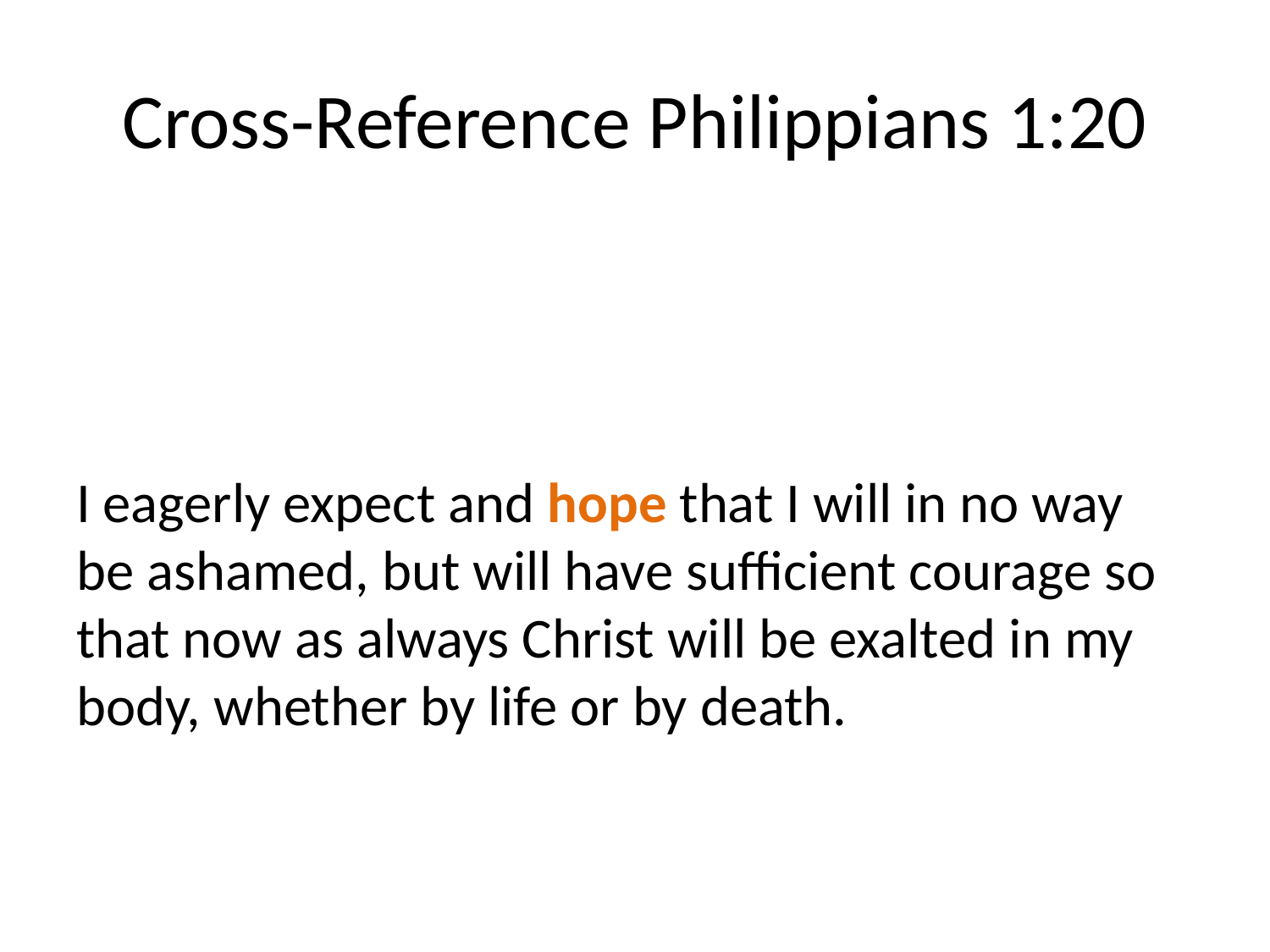

# Cross-Reference Philippians 1:20

I eagerly expect and hope that I will in no way be ashamed, but will have sufficient courage so that now as always Christ will be exalted in my body, whether by life or by death.